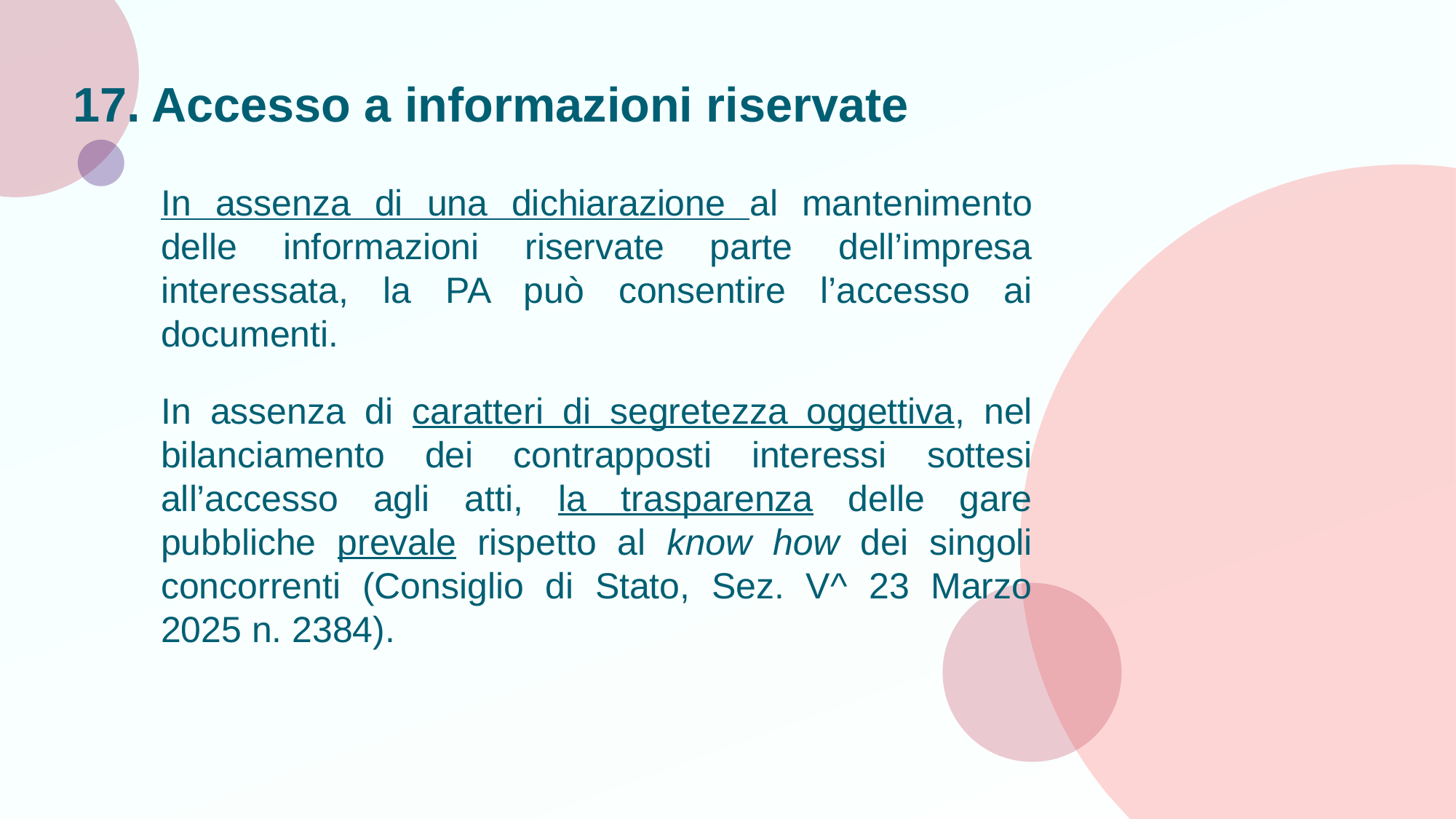

# 17. Accesso a informazioni riservate
In assenza di una dichiarazione al mantenimento delle informazioni riservate parte dell’impresa interessata, la PA può consentire l’accesso ai documenti.
In assenza di caratteri di segretezza oggettiva, nel bilanciamento dei contrapposti interessi sottesi all’accesso agli atti, la trasparenza delle gare pubbliche prevale rispetto al know how dei singoli concorrenti (Consiglio di Stato, Sez. V^ 23 Marzo 2025 n. 2384).